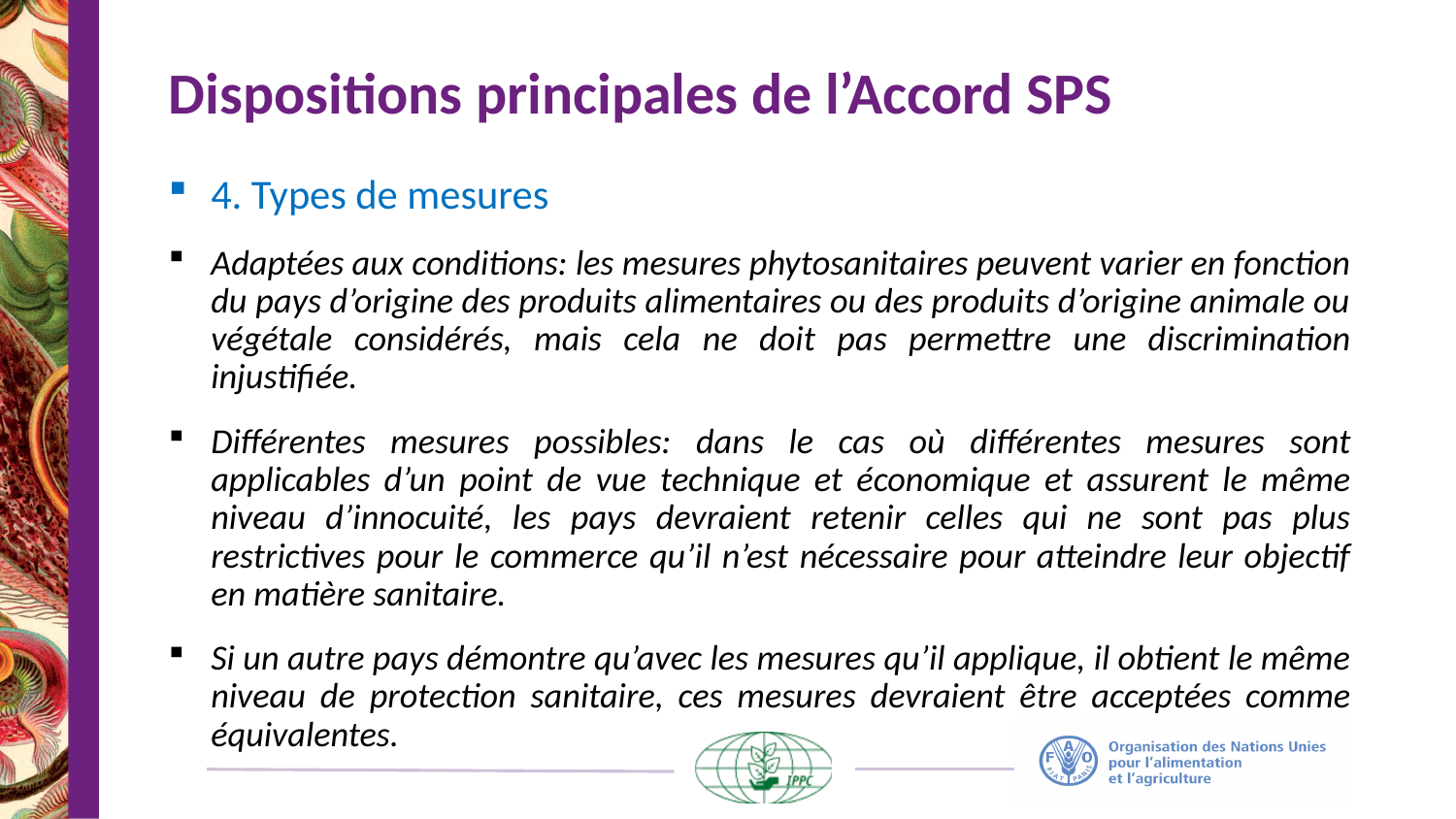

# Dispositions principales de l’Accord SPS
4. Types de mesures
Adaptées aux conditions: les mesures phytosanitaires peuvent varier en fonction du pays d’origine des produits alimentaires ou des produits d’origine animale ou végétale considérés, mais cela ne doit pas permettre une discrimination injustifiée.
Différentes mesures possibles: dans le cas où différentes mesures sont applicables d’un point de vue technique et économique et assurent le même niveau d’innocuité, les pays devraient retenir celles qui ne sont pas plus restrictives pour le commerce qu’il n’est nécessaire pour atteindre leur objectif en matière sanitaire.
Si un autre pays démontre qu’avec les mesures qu’il applique, il obtient le même niveau de protection sanitaire, ces mesures devraient être acceptées comme équivalentes.